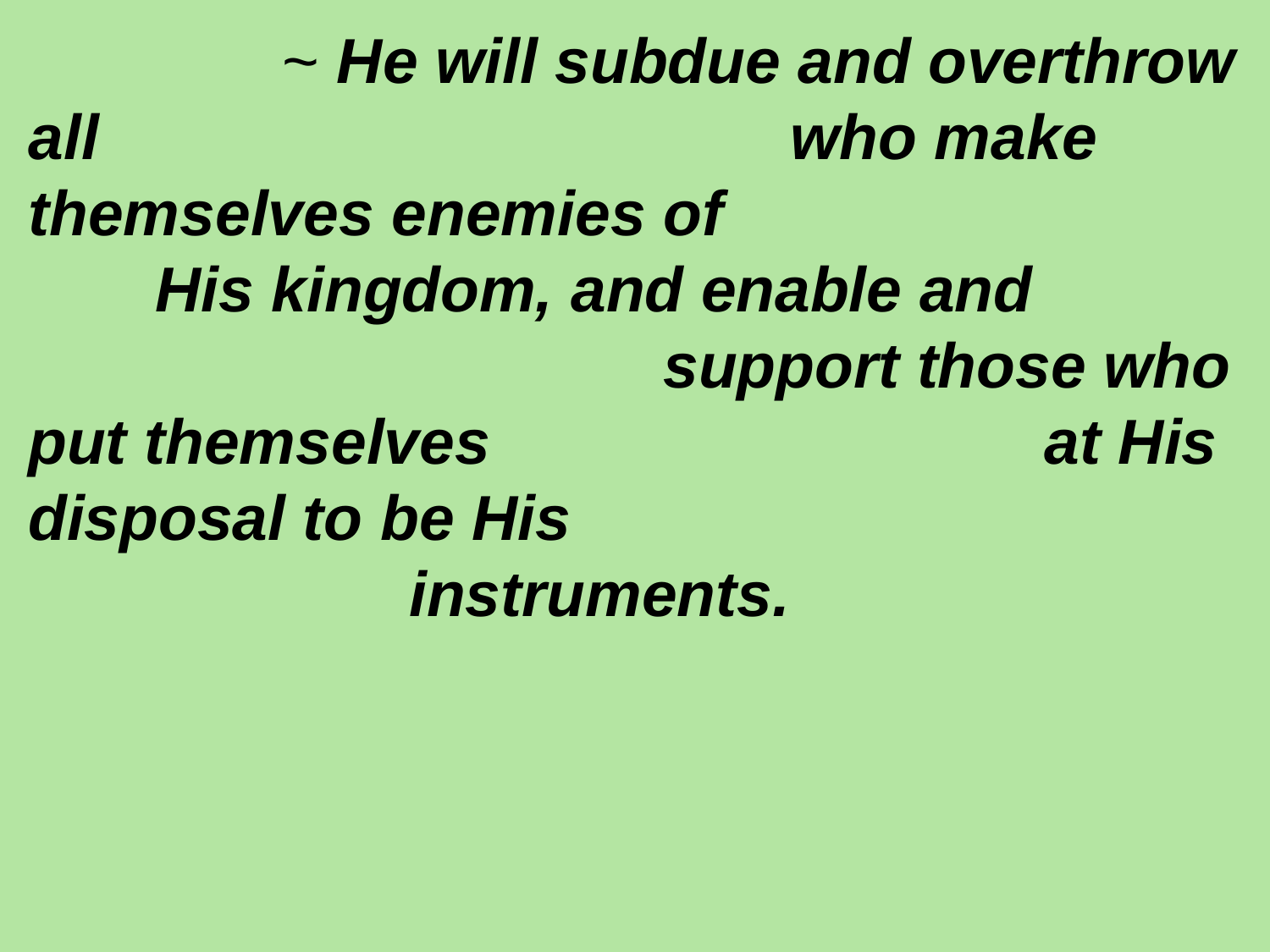

~ He will subdue and overthrow all 						who make themselves enemies of 					His kingdom, and enable and 						support those who put themselves 					at His disposal to be His 								instruments.